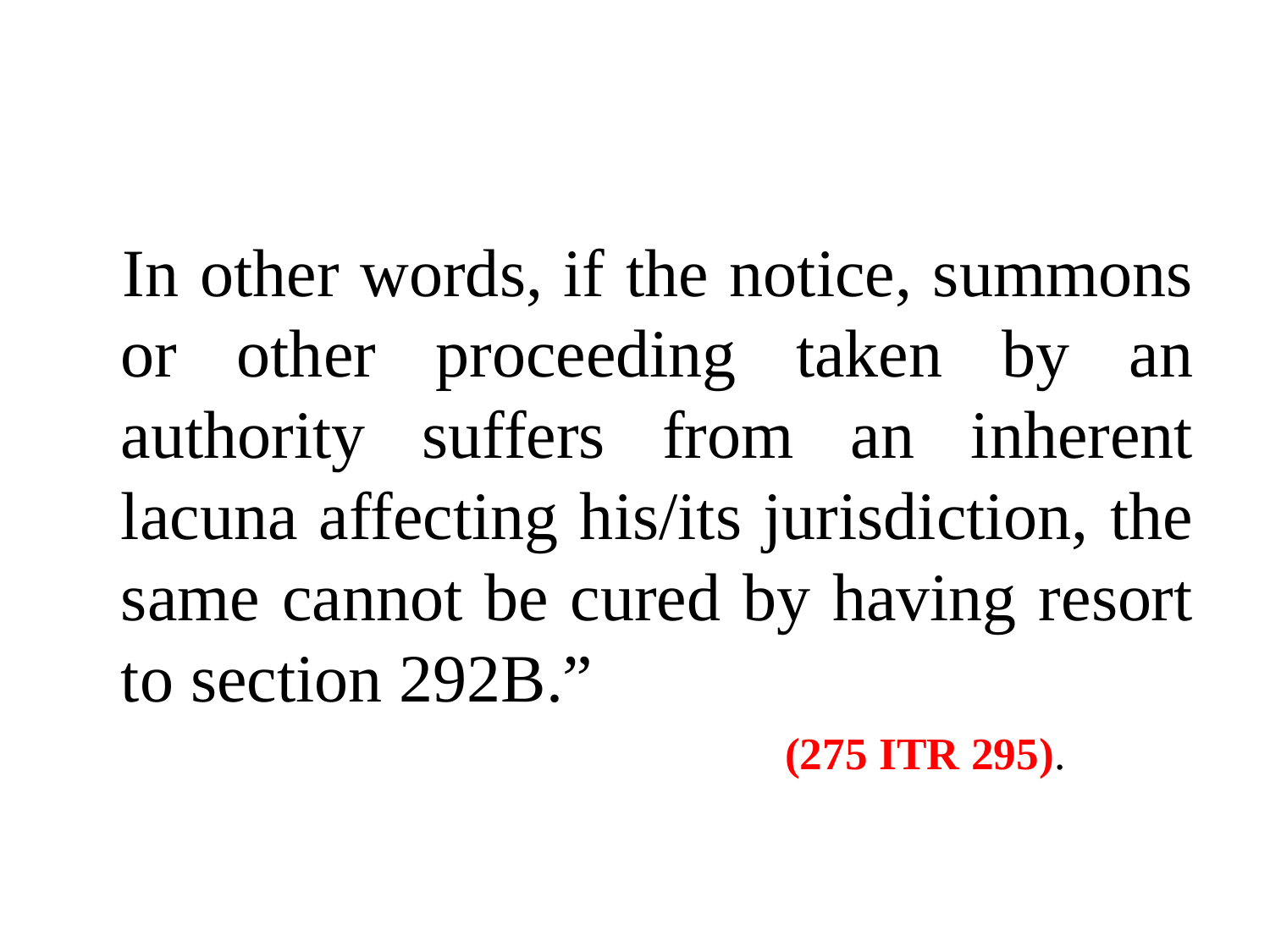

#
   In other words, if the notice, summons or other proceeding taken by an authority suffers from an inherent lacuna affecting his/its jurisdiction, the same cannot be cured by having resort to section 292B.”
                                                              (275 ITR 295).